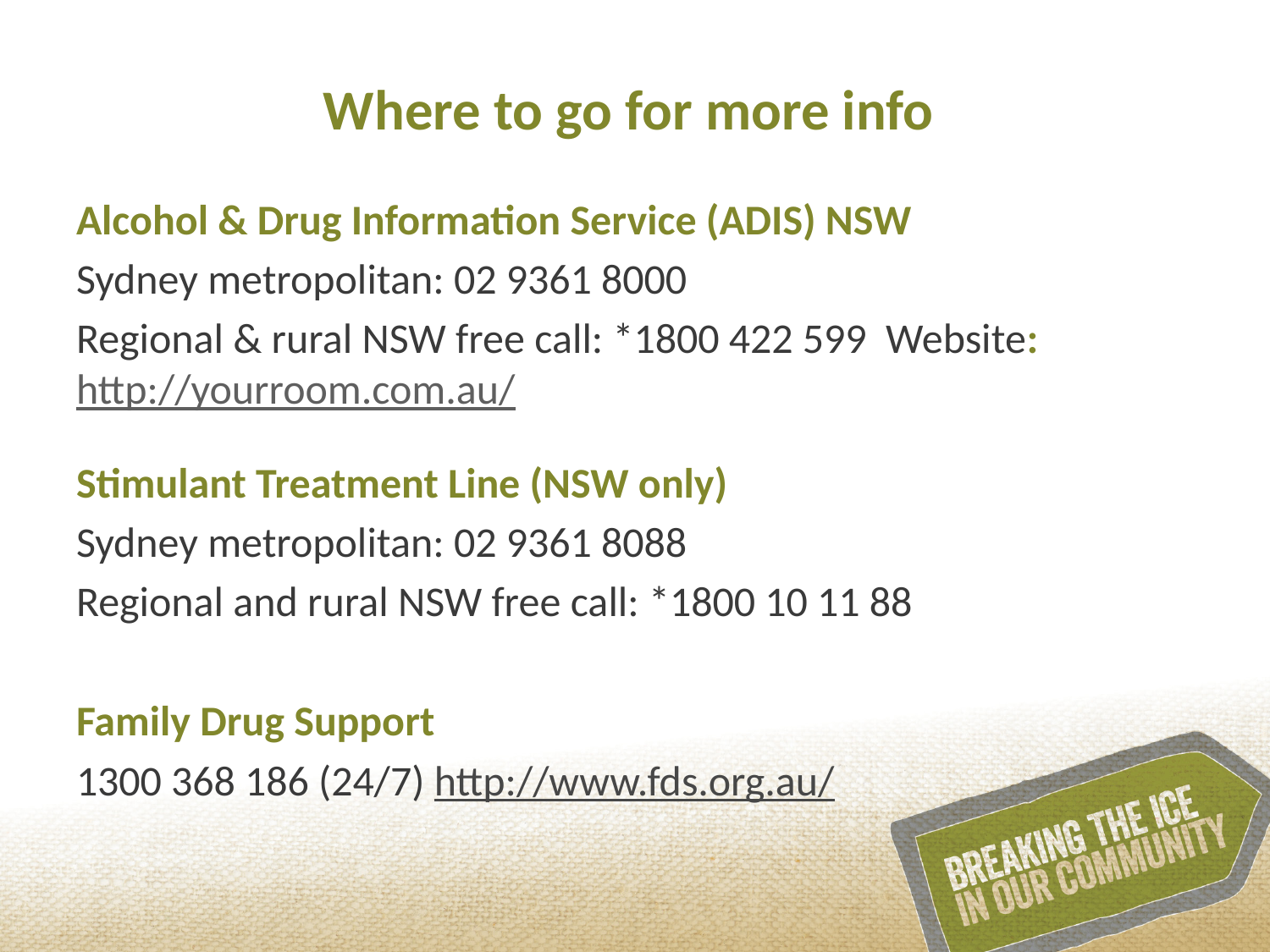

# Where to go for more info
Alcohol & Drug Information Service (ADIS) NSW
Sydney metropolitan: 02 9361 8000
Regional & rural NSW free call: *1800 422 599  Website: http://yourroom.com.au/

Stimulant Treatment Line (NSW only)
Sydney metropolitan: 02 9361 8088
Regional and rural NSW free call: *1800 10 11 88

Family Drug Support
1300 368 186 (24/7) http://www.fds.org.au/